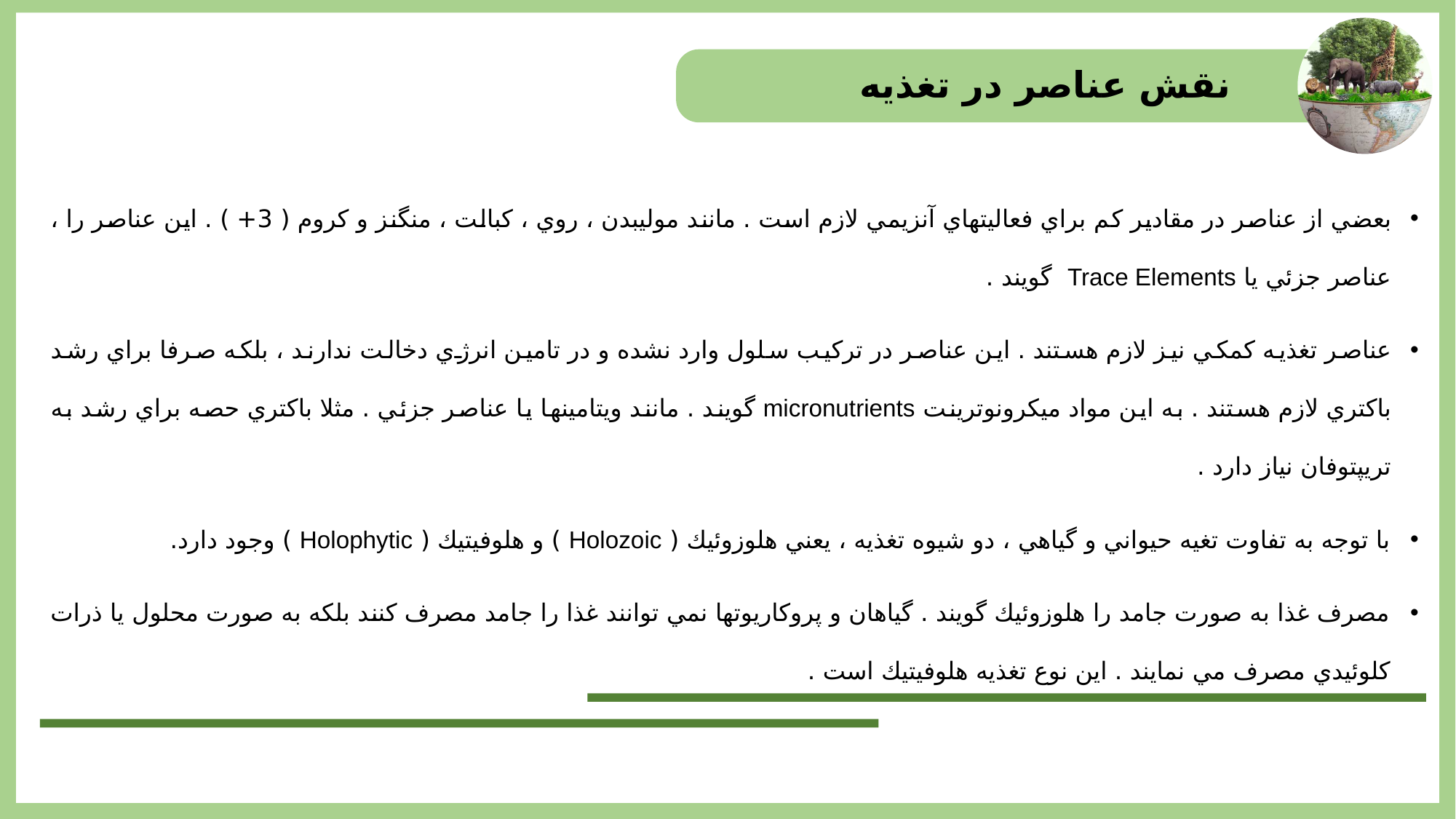

نقش عناصر در تغذيه
بعضي از عناصر در مقادير كم براي فعاليتهاي آنزيمي لازم است . مانند موليبدن ، روي ، كبالت ، منگنز و كروم ( 3+ ) . اين عناصر را ، عناصر جزئي يا Trace Elements  گويند .
عناصر تغذيه كمكي نيز لازم هستند . اين عناصر در تركيب سلول وارد نشده و در تامين انرژي دخالت ندارند ، بلكه صرفا براي رشد باكتري لازم هستند . به اين مواد ميكرونوترينت micronutrients گويند . مانند ويتامينها يا عناصر جزئي . مثلا باكتري حصه براي رشد به تريپتوفان نياز دارد .
با توجه به تفاوت تغيه حيواني و گياهي ، دو شيوه تغذيه ، يعني هلوزوئيك ( Holozoic ) و هلوفيتيك ( Holophytic ) وجود دارد.
مصرف غذا به صورت جامد را هلوزوئيك گويند . گياهان و پروكاريوتها نمي توانند غذا را جامد مصرف كنند بلكه به صورت محلول يا ذرات كلوئيدي مصرف مي نمايند . اين نوع تغذيه هلوفيتيك است .